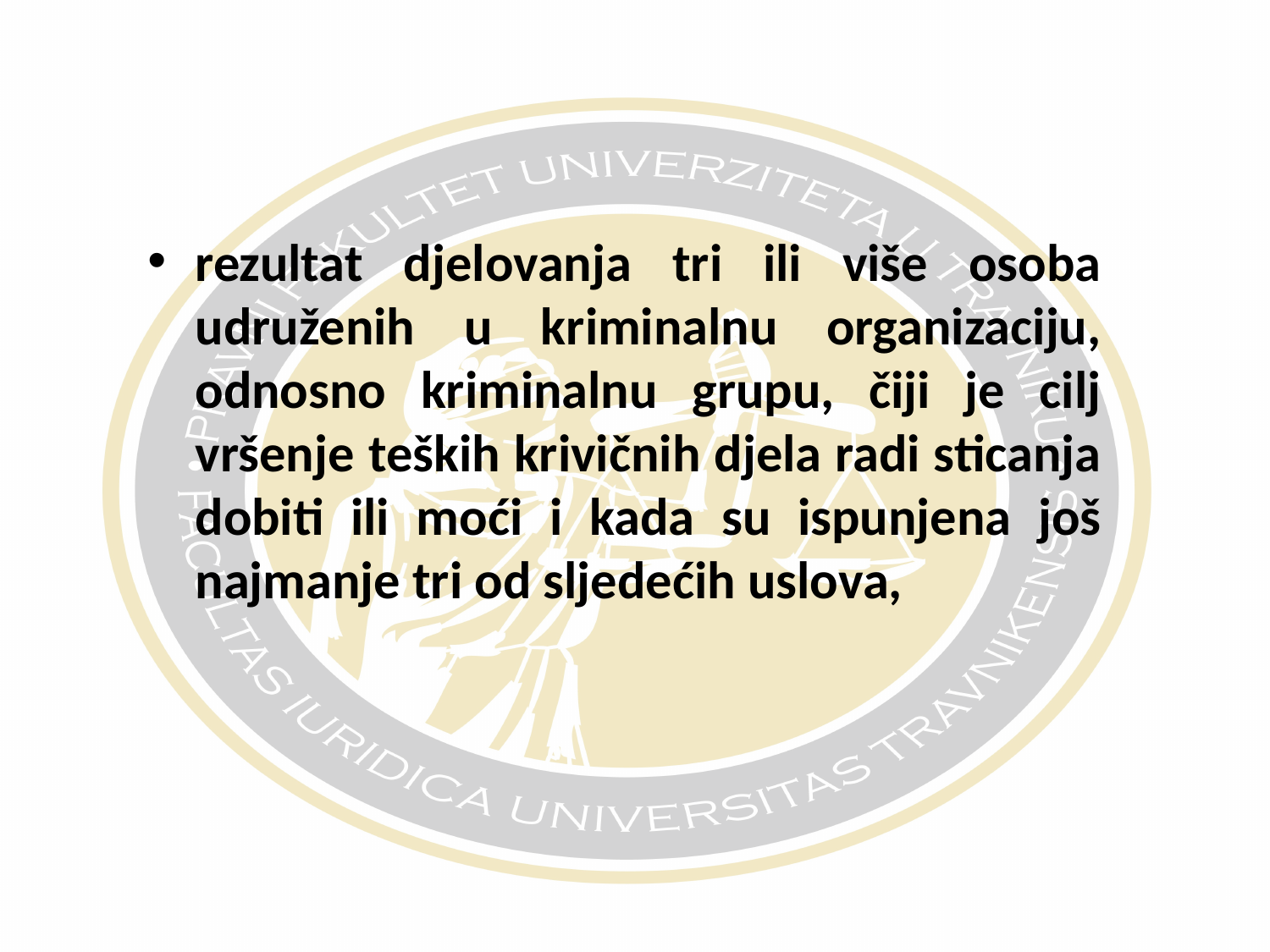

#
rezultat djelovanja tri ili više osoba udruženih u kriminalnu organizaciju, odnosno kriminalnu grupu, čiji je cilj vršenje teških krivičnih djela radi sticanja dobiti ili moći i kada su ispunjena još najmanje tri od sljedećih uslova,